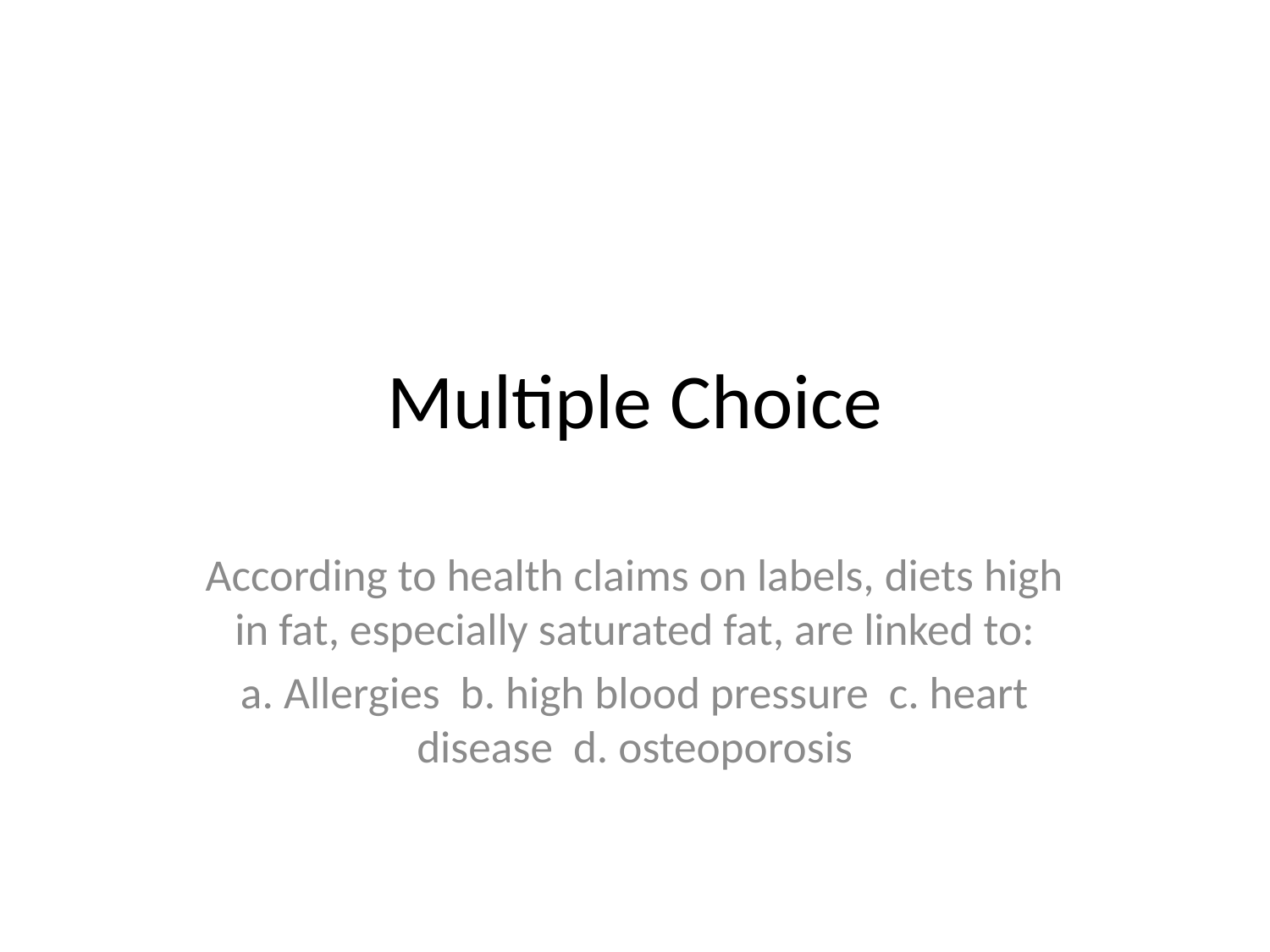

# Multiple Choice
According to health claims on labels, diets high in fat, especially saturated fat, are linked to:
a. Allergies  b. high blood pressure  c. heart disease  d. osteoporosis